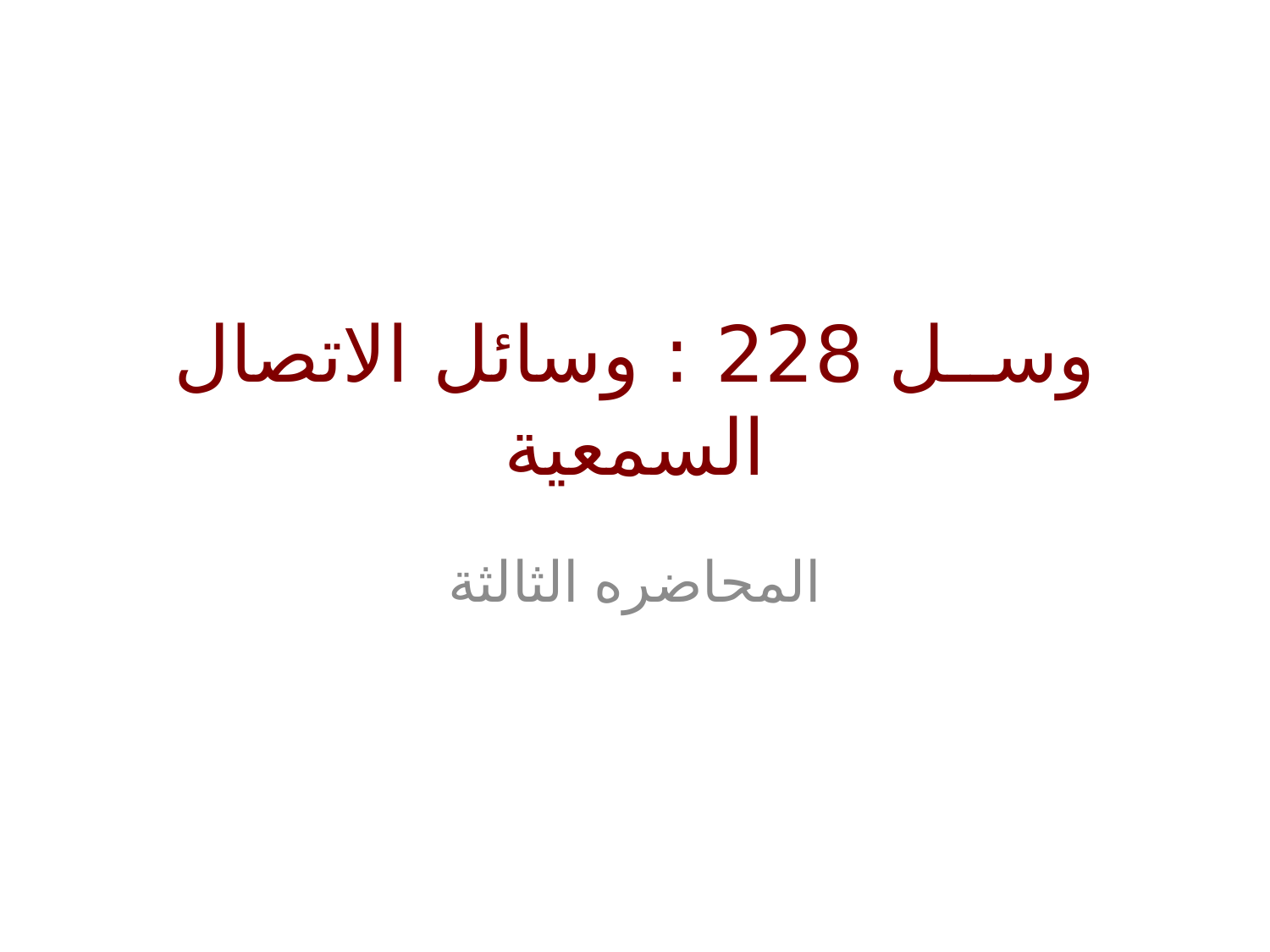

# وســل 228 : وسائل الاتصال السمعية
المحاضره الثالثة